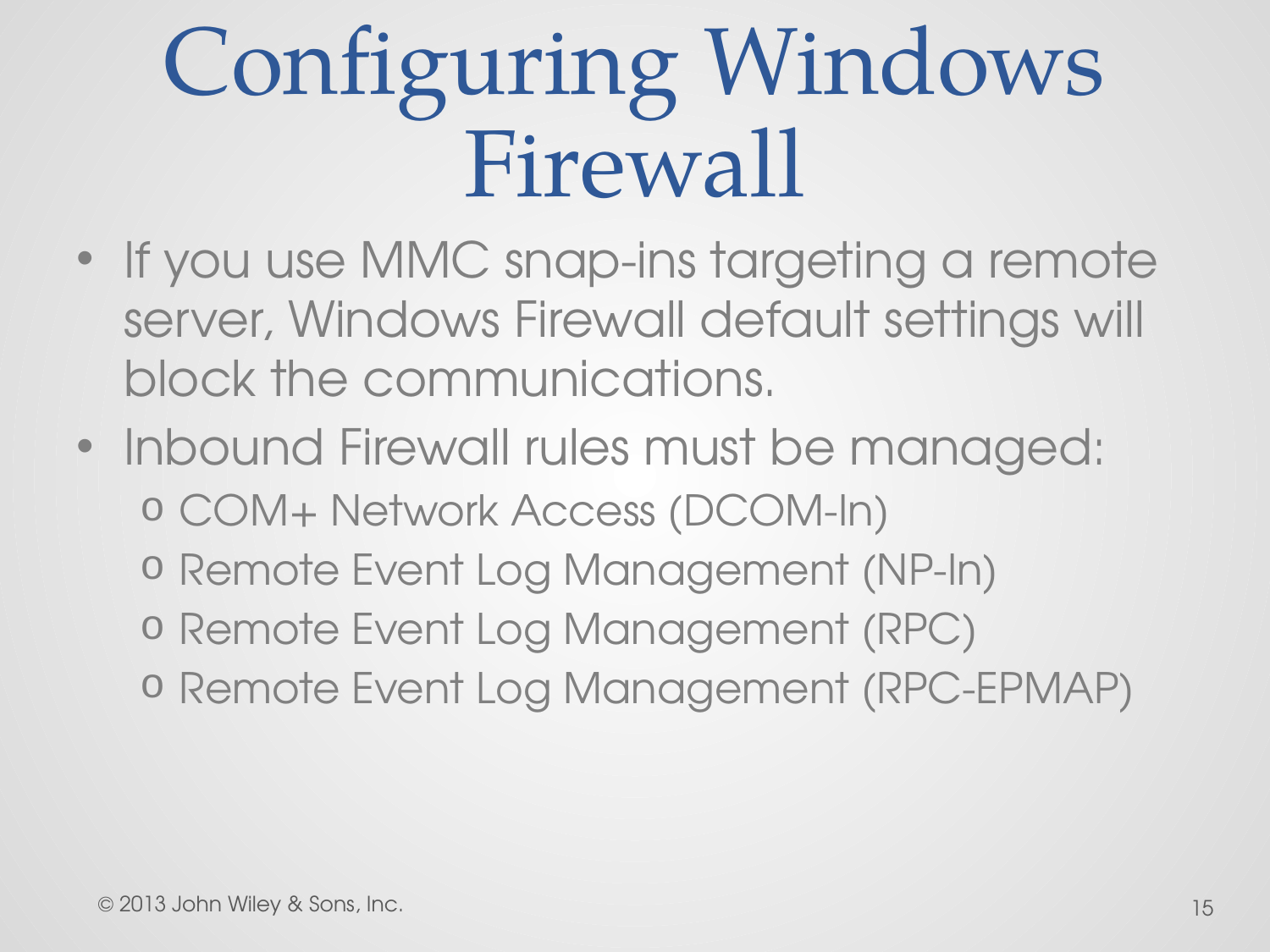

# Configuring Windows Firewall
If you use MMC snap-ins targeting a remote server, Windows Firewall default settings will block the communications.
Inbound Firewall rules must be managed:
COM+ Network Access (DCOM-In)
Remote Event Log Management (NP-In)
Remote Event Log Management (RPC)
Remote Event Log Management (RPC-EPMAP)

© 2013 John Wiley & Sons, Inc.
15